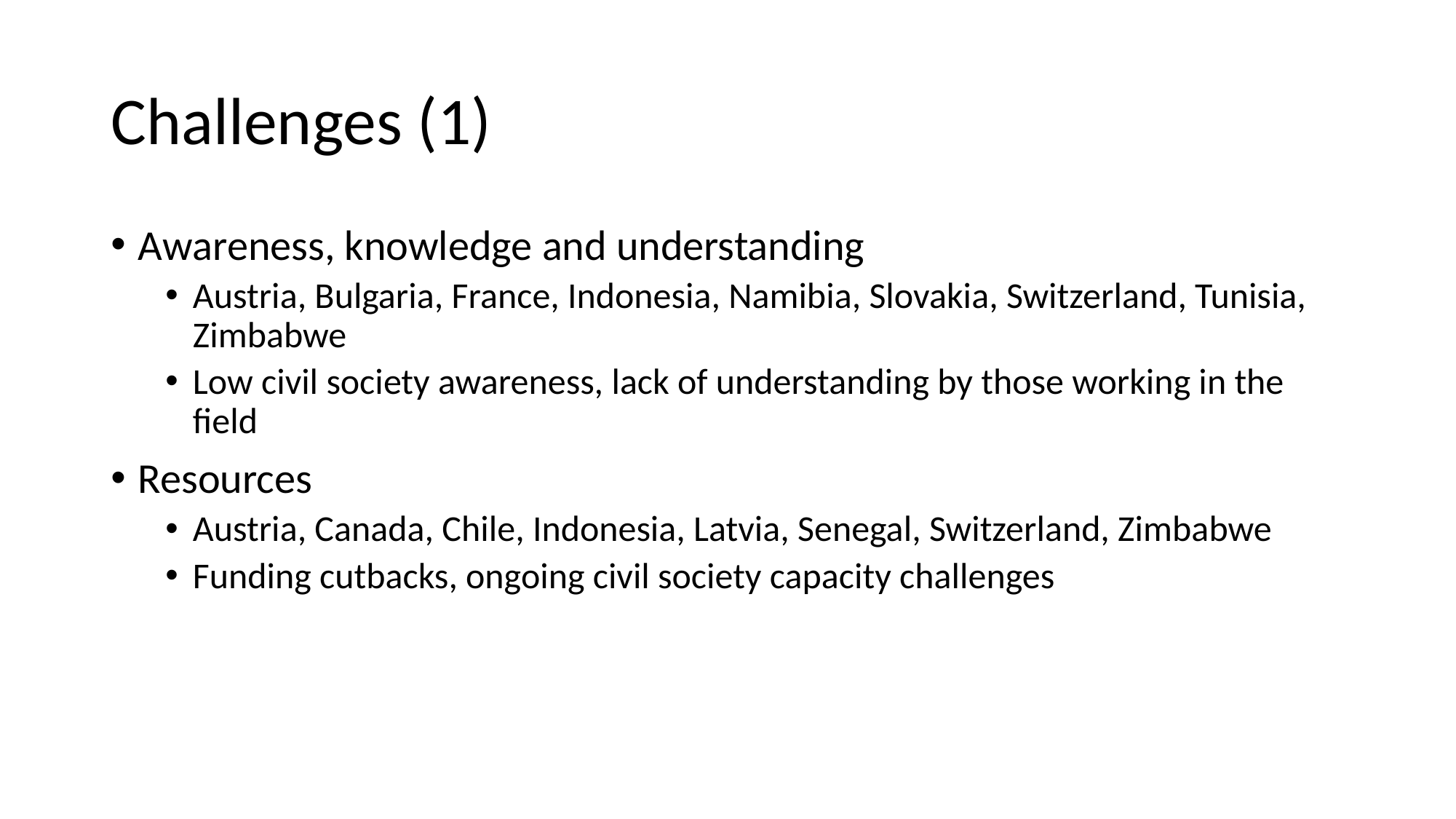

# Challenges (1)
Awareness, knowledge and understanding
Austria, Bulgaria, France, Indonesia, Namibia, Slovakia, Switzerland, Tunisia, Zimbabwe
Low civil society awareness, lack of understanding by those working in the field
Resources
Austria, Canada, Chile, Indonesia, Latvia, Senegal, Switzerland, Zimbabwe
Funding cutbacks, ongoing civil society capacity challenges